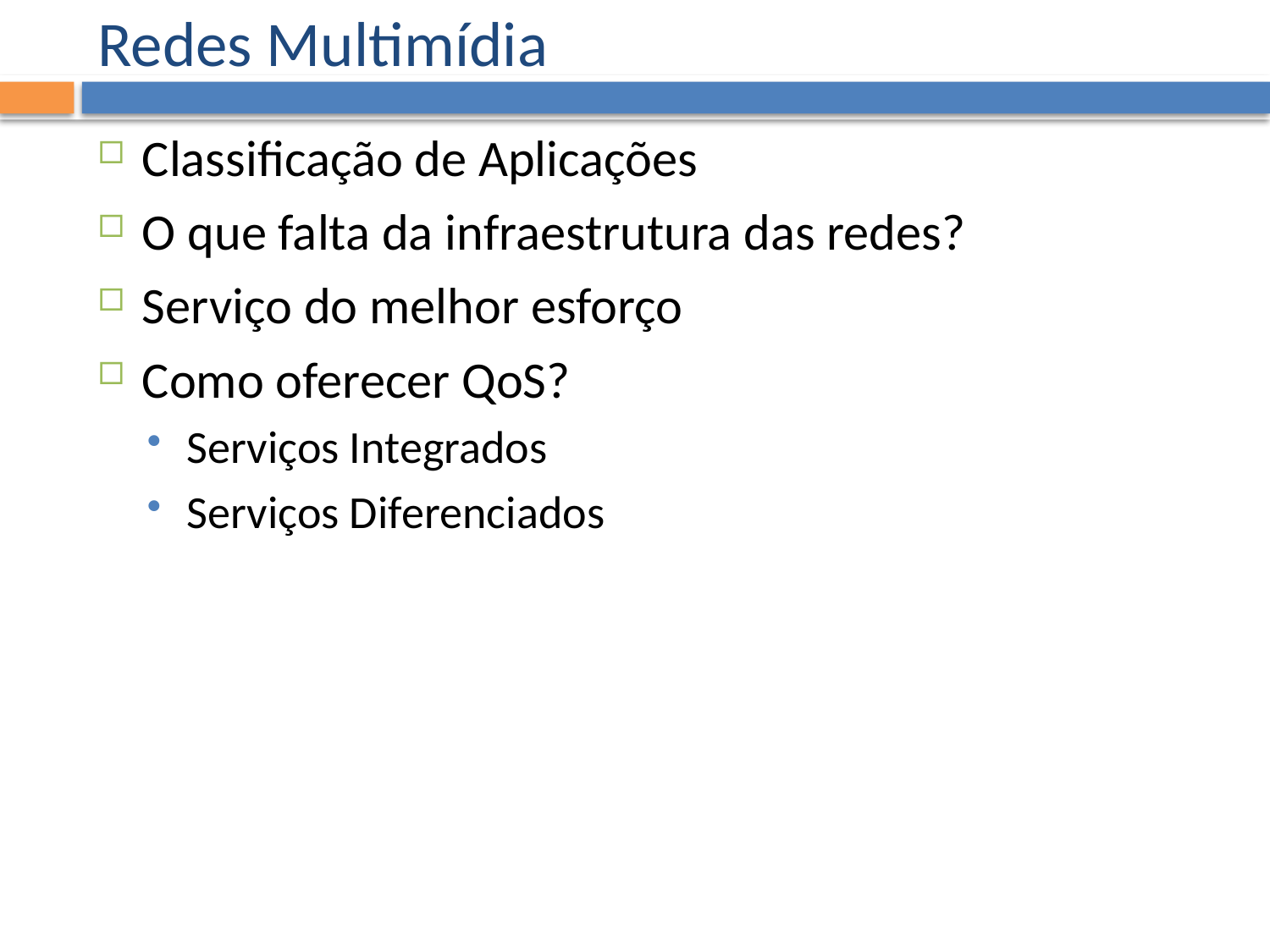

# Redes Multimídia
Classificação de Aplicações
O que falta da infraestrutura das redes?
Serviço do melhor esforço
Como oferecer QoS?
Serviços Integrados
Serviços Diferenciados